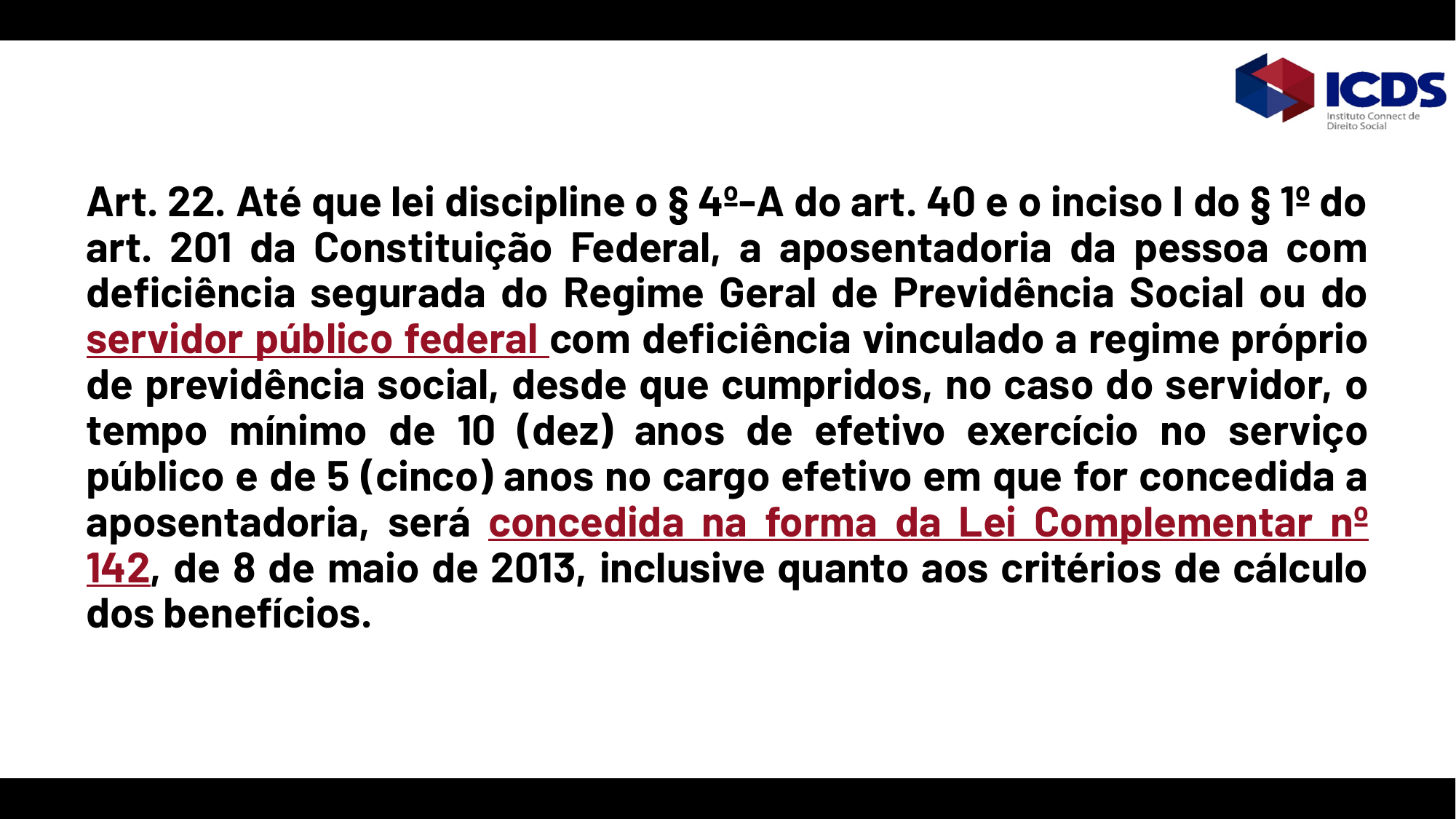

Art. 22. Até que lei discipline o § 4º-A do art. 40 e o inciso I do § 1º do art. 201 da Constituição Federal, a aposentadoria da pessoa com deficiência segurada do Regime Geral de Previdência Social ou do servidor público federal com deficiência vinculado a regime próprio de previdência social, desde que cumpridos, no caso do servidor, o tempo mínimo de 10 (dez) anos de efetivo exercício no serviço público e de 5 (cinco) anos no cargo efetivo em que for concedida a aposentadoria, será concedida na forma da Lei Complementar nº 142, de 8 de maio de 2013, inclusive quanto aos critérios de cálculo dos benefícios.